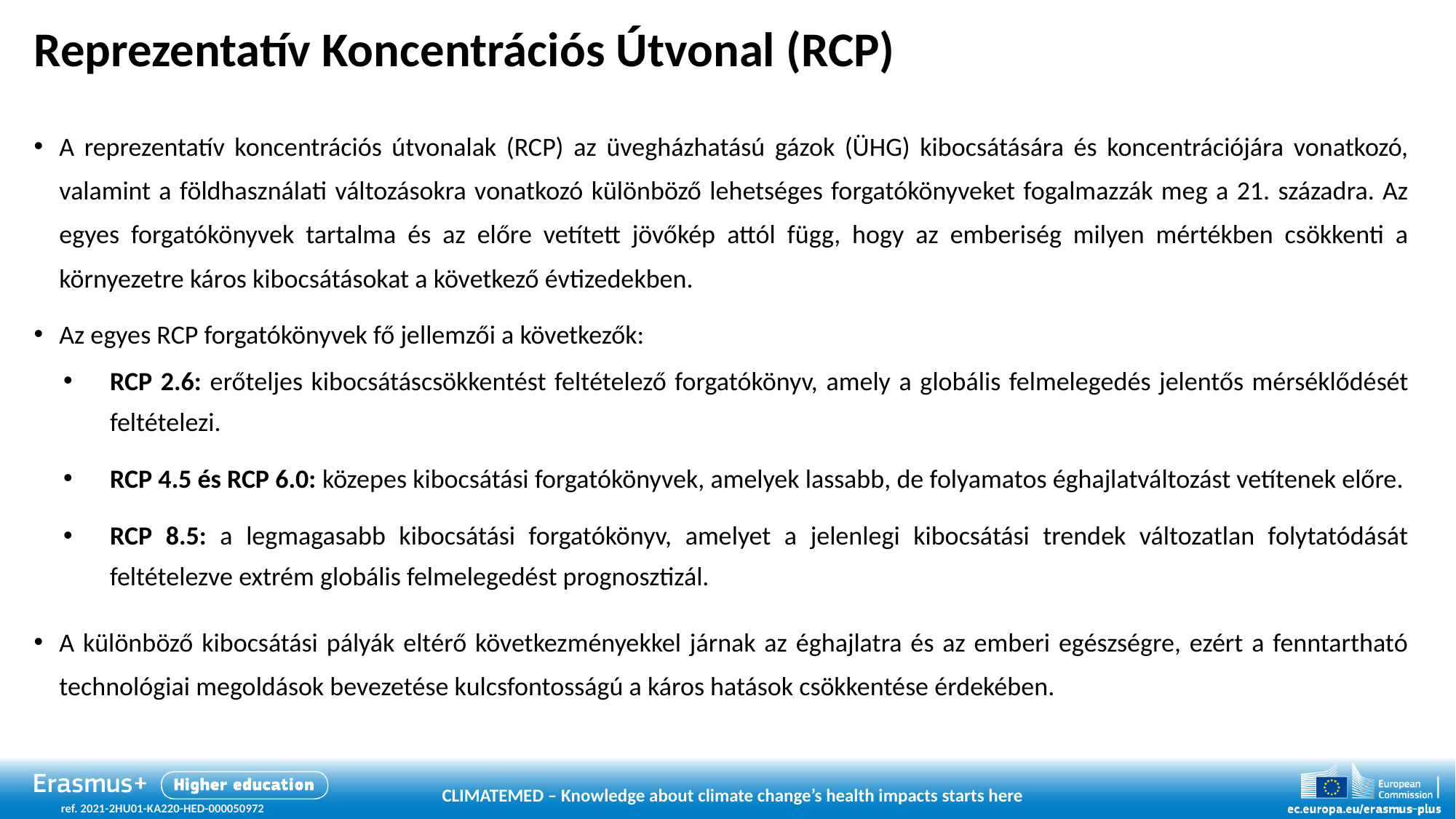

# Reprezentatív Koncentrációs Útvonal (RCP)
A reprezentatív koncentrációs útvonalak (RCP) az üvegházhatású gázok (ÜHG) kibocsátására és koncentrációjára vonatkozó, valamint a földhasználati változásokra vonatkozó különböző lehetséges forgatókönyveket fogalmazzák meg a 21. századra. Az egyes forgatókönyvek tartalma és az előre vetített jövőkép attól függ, hogy az emberiség milyen mértékben csökkenti a környezetre káros kibocsátásokat a következő évtizedekben.
Az egyes RCP forgatókönyvek fő jellemzői a következők:
RCP 2.6: erőteljes kibocsátáscsökkentést feltételező forgatókönyv, amely a globális felmelegedés jelentős mérséklődését feltételezi.
RCP 4.5 és RCP 6.0: közepes kibocsátási forgatókönyvek, amelyek lassabb, de folyamatos éghajlatváltozást vetítenek előre.
RCP 8.5: a legmagasabb kibocsátási forgatókönyv, amelyet a jelenlegi kibocsátási trendek változatlan folytatódását feltételezve extrém globális felmelegedést prognosztizál.
A különböző kibocsátási pályák eltérő következményekkel járnak az éghajlatra és az emberi egészségre, ezért a fenntartható technológiai megoldások bevezetése kulcsfontosságú a káros hatások csökkentése érdekében.